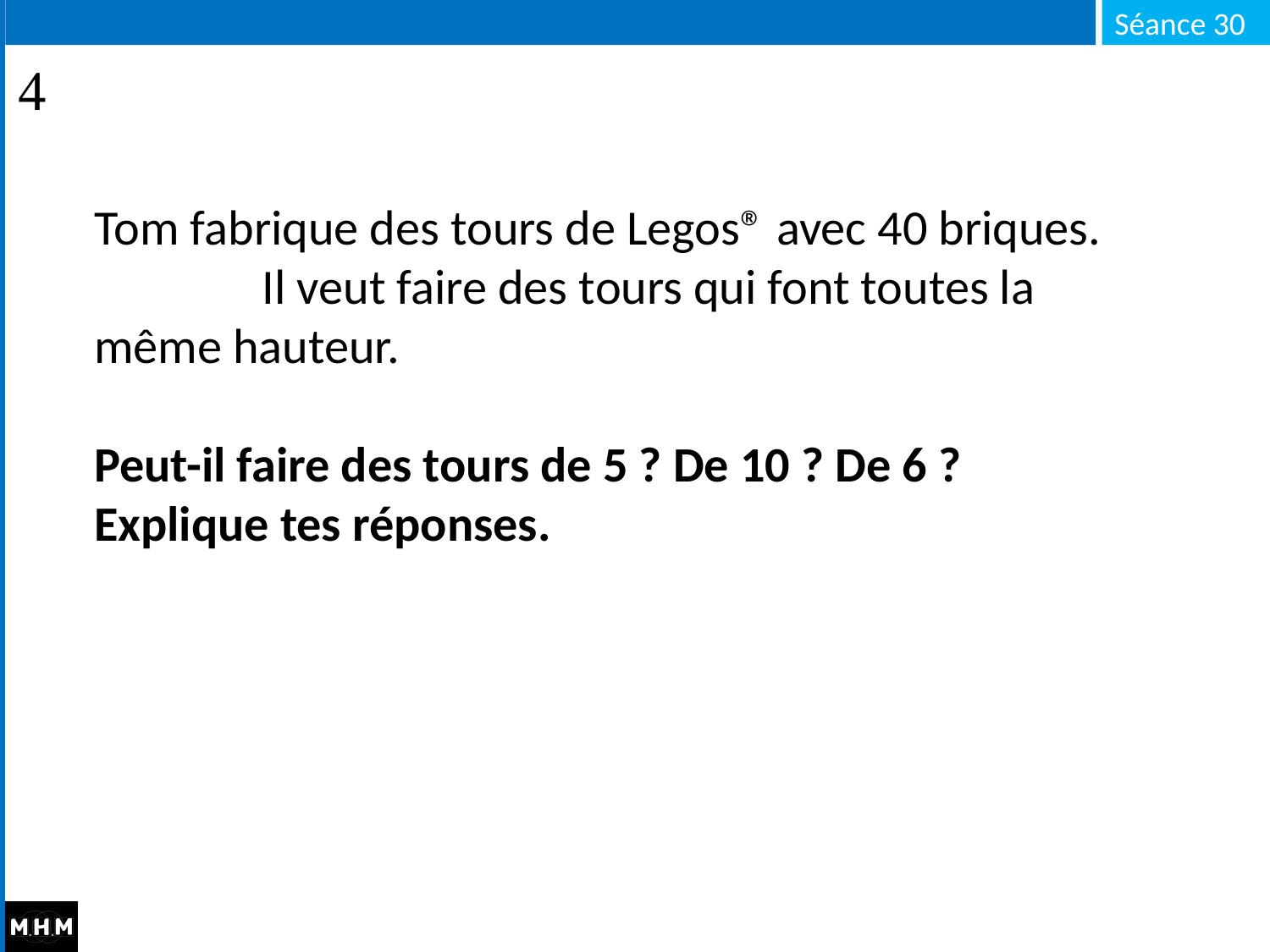

Tom fabrique des tours de Legos® avec 40 briques.                     Il veut faire des tours qui font toutes la même hauteur.

Peut-il faire des tours de 5 ? De 10 ? De 6 ?
Explique tes réponses.